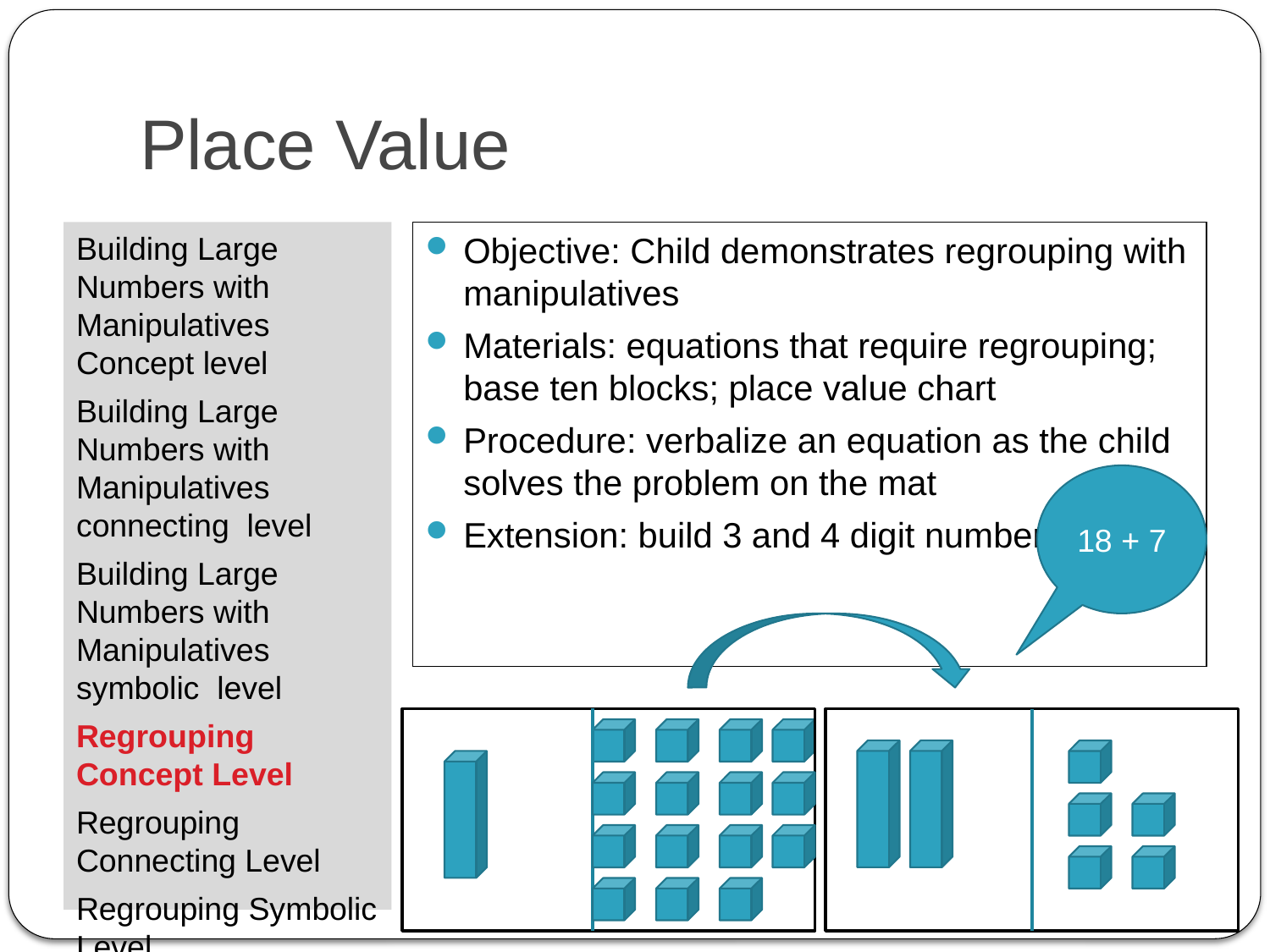

# Place Value
Building Large Numbers with Manipulatives Concept level
Building Large Numbers with Manipulatives connecting  level
Building Large Numbers with Manipulatives symbolic  level
Regrouping Concept Level
Regrouping Connecting Level
Regrouping Symbolic Level

Objective: Child demonstrates regrouping with manipulatives
Materials: equations that require regrouping; base ten blocks; place value chart
Procedure: verbalize an equation as the child solves the problem on the mat
Extension: build 3 and 4 digit numbers

18 + 7